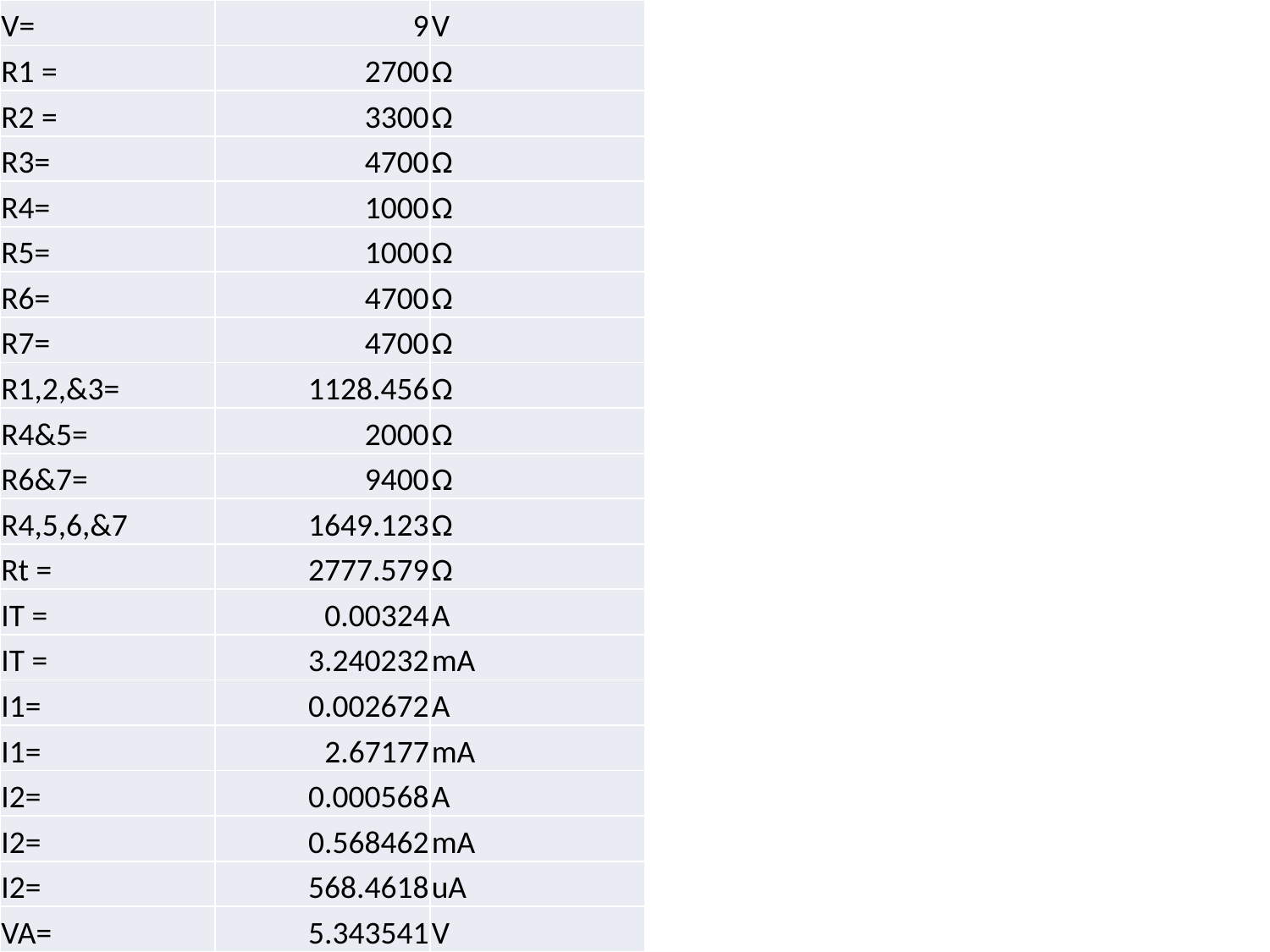

| V= | 9 | V |
| --- | --- | --- |
| R1 = | 2700 | Ω |
| R2 = | 3300 | Ω |
| R3= | 4700 | Ω |
| R4= | 1000 | Ω |
| R5= | 1000 | Ω |
| R6= | 4700 | Ω |
| R7= | 4700 | Ω |
| R1,2,&3= | 1128.456 | Ω |
| R4&5= | 2000 | Ω |
| R6&7= | 9400 | Ω |
| R4,5,6,&7 | 1649.123 | Ω |
| Rt = | 2777.579 | Ω |
| IT = | 0.00324 | A |
| IT = | 3.240232 | mA |
| I1= | 0.002672 | A |
| I1= | 2.67177 | mA |
| I2= | 0.000568 | A |
| I2= | 0.568462 | mA |
| I2= | 568.4618 | uA |
| VA= | 5.343541 | V |
#